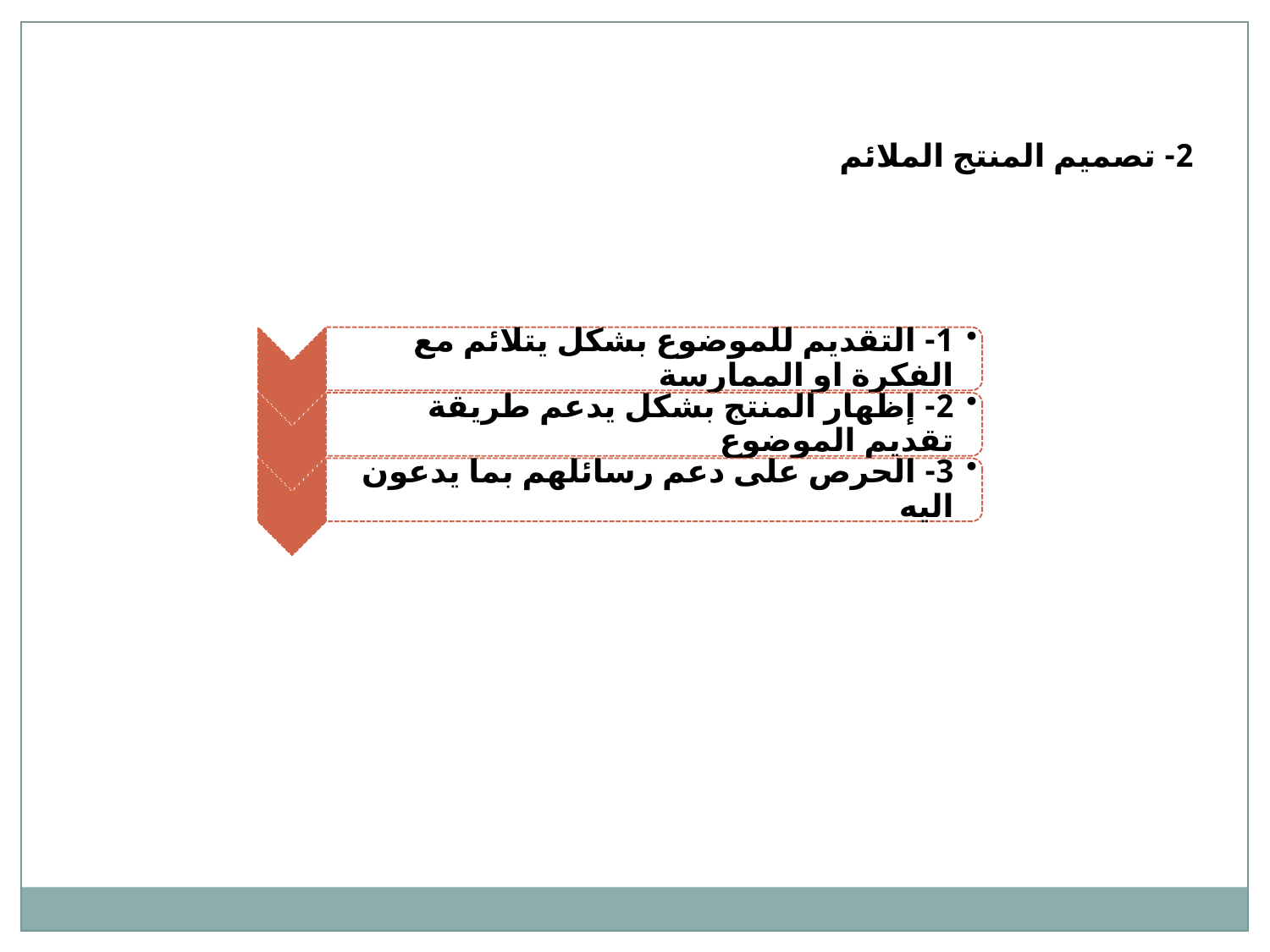

2- تصميم المنتج الملائم

1- التقديم للموضوع بشكل يتلائم مع الفكرة او الممارسة

2- إظهار المنتج بشكل يدعم طريقة تقديم الموضوع

3- الحرص على دعم رسائلهم بما يدعون اليه